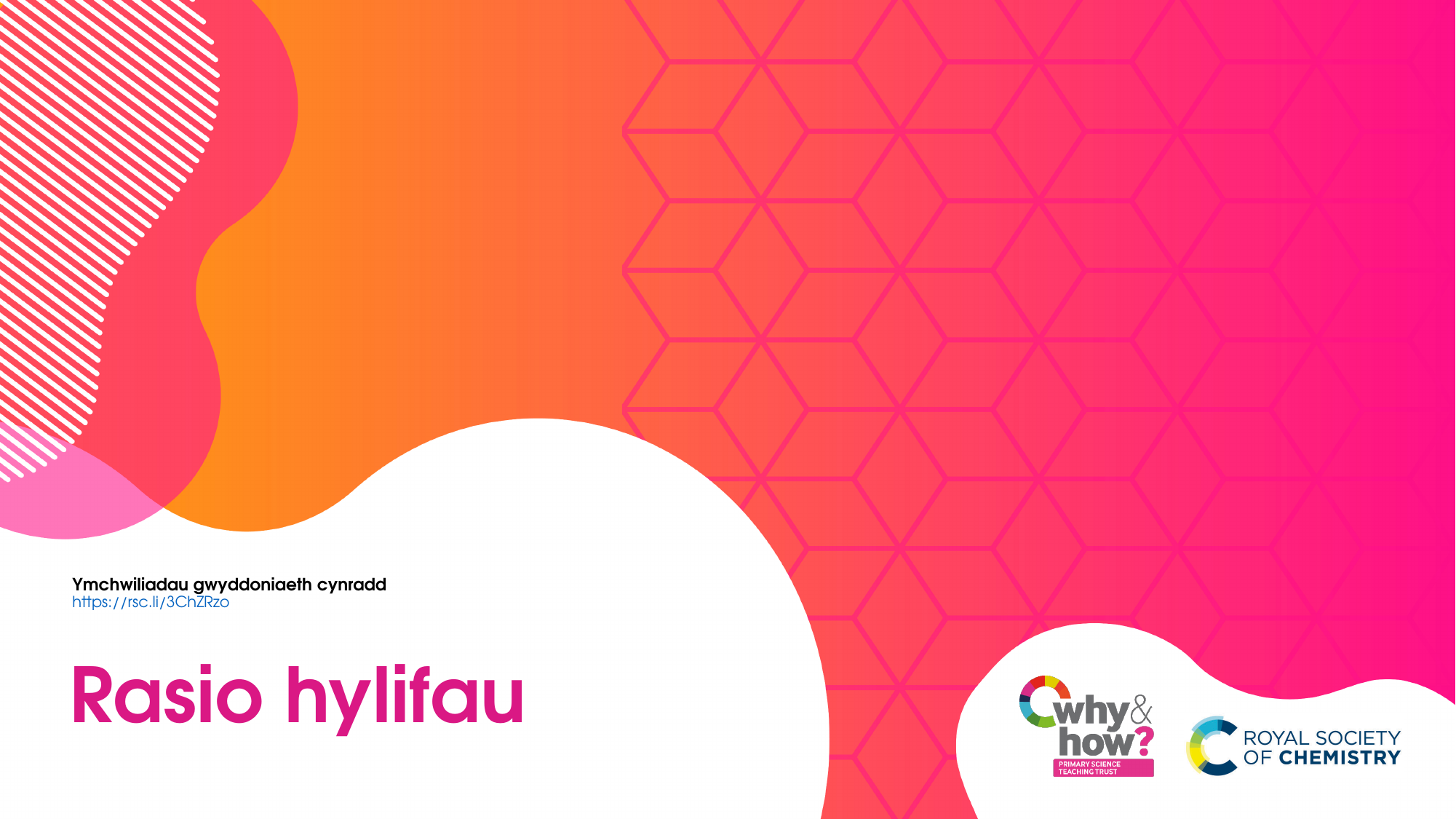

# Ymchwiliadau gwyddoniaeth cynradd https://rsc.li/3ChZRzo
Rasio hylifau